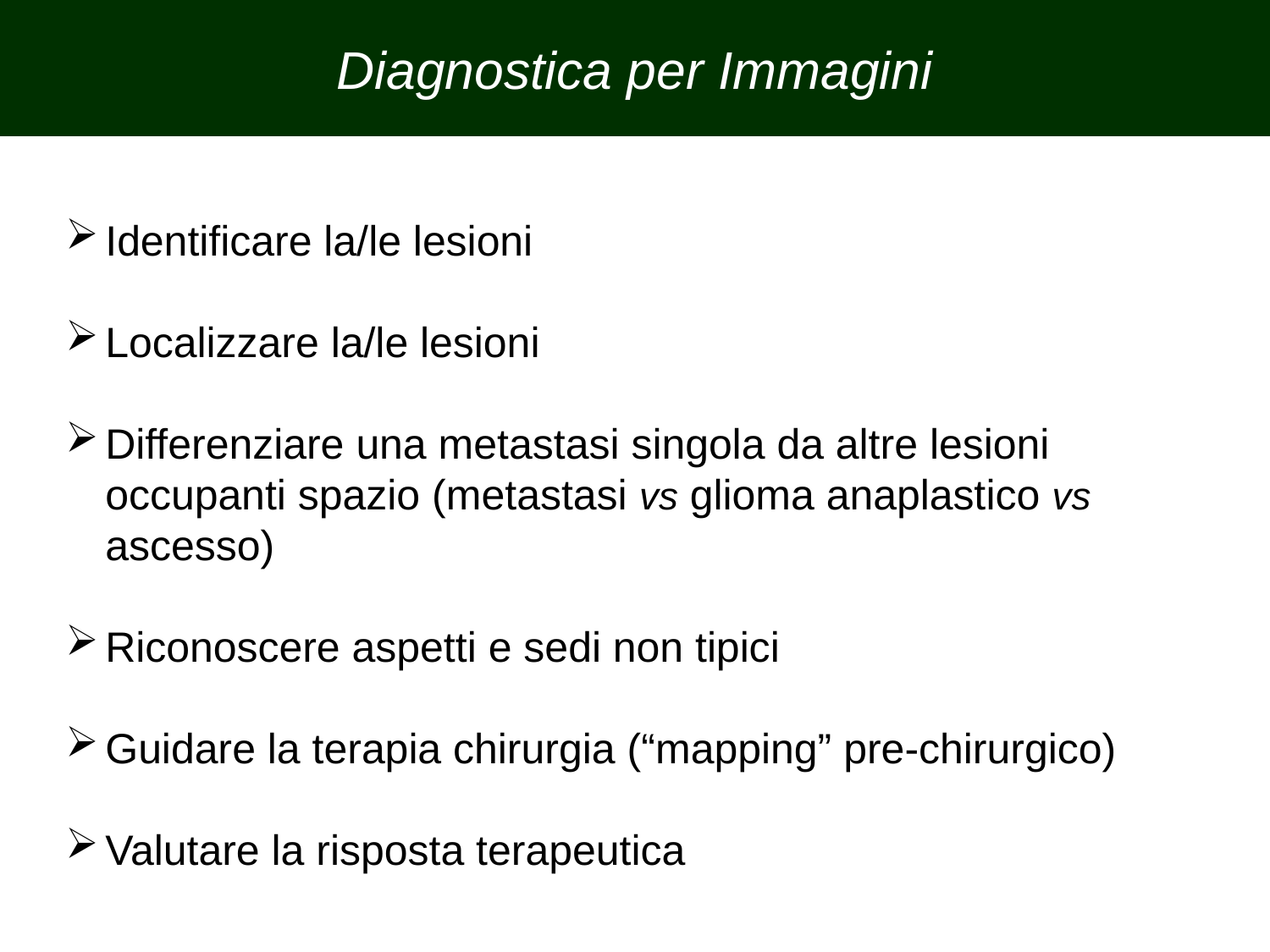

# Diagnostica per Immagini
Identificare la/le lesioni

Localizzare la/le lesioni

Differenziare una metastasi singola da altre lesioni occupanti spazio (metastasi vs glioma anaplastico vs ascesso)

Riconoscere aspetti e sedi non tipici

Guidare la terapia chirurgia (“mapping” pre-chirurgico)

Valutare la risposta terapeutica